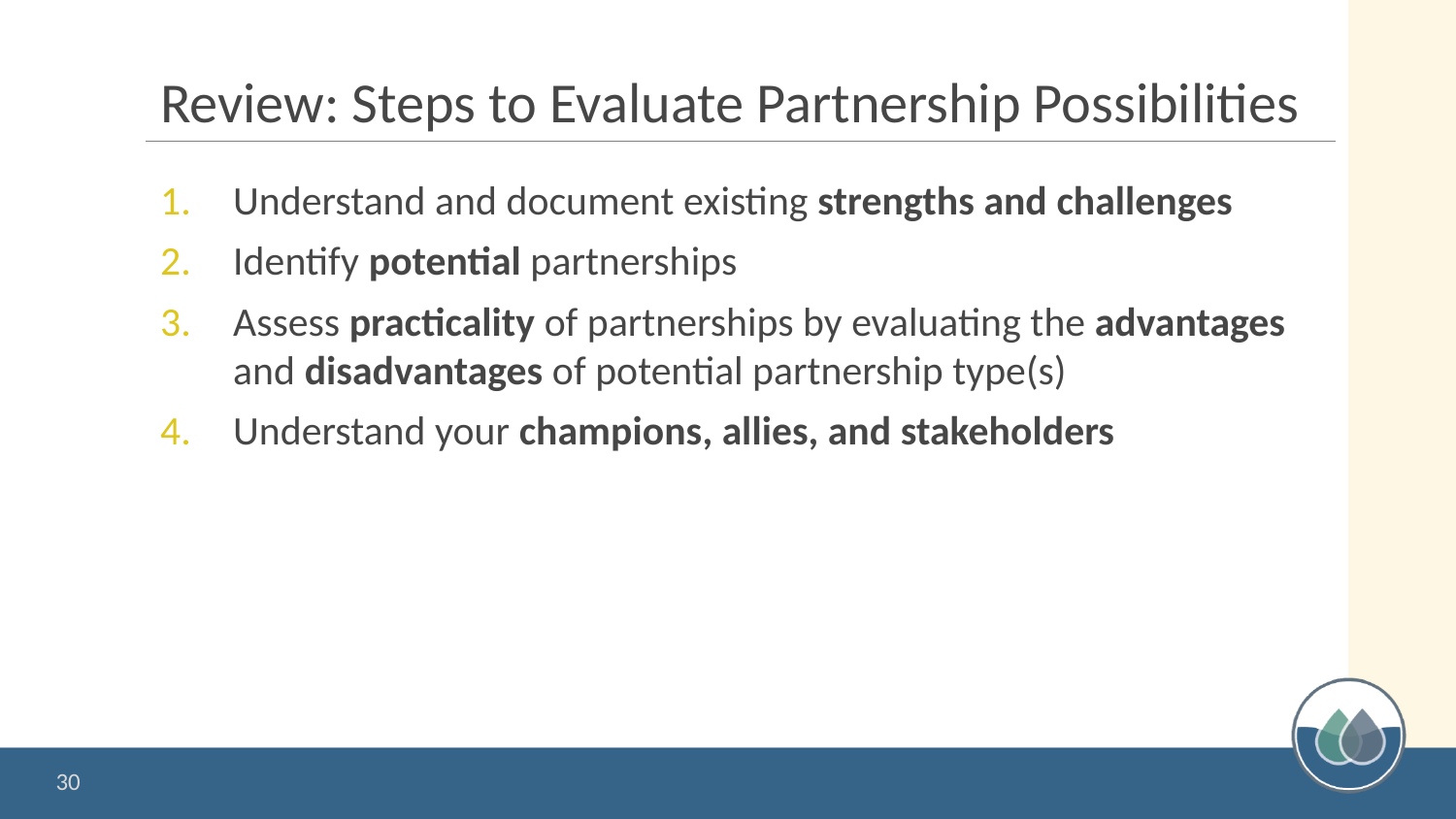

# Review: Steps to Evaluate Partnership Possibilities
Understand and document existing strengths and challenges
Identify potential partnerships
Assess practicality of partnerships by evaluating the advantages and disadvantages of potential partnership type(s)
Understand your champions, allies, and stakeholders
30